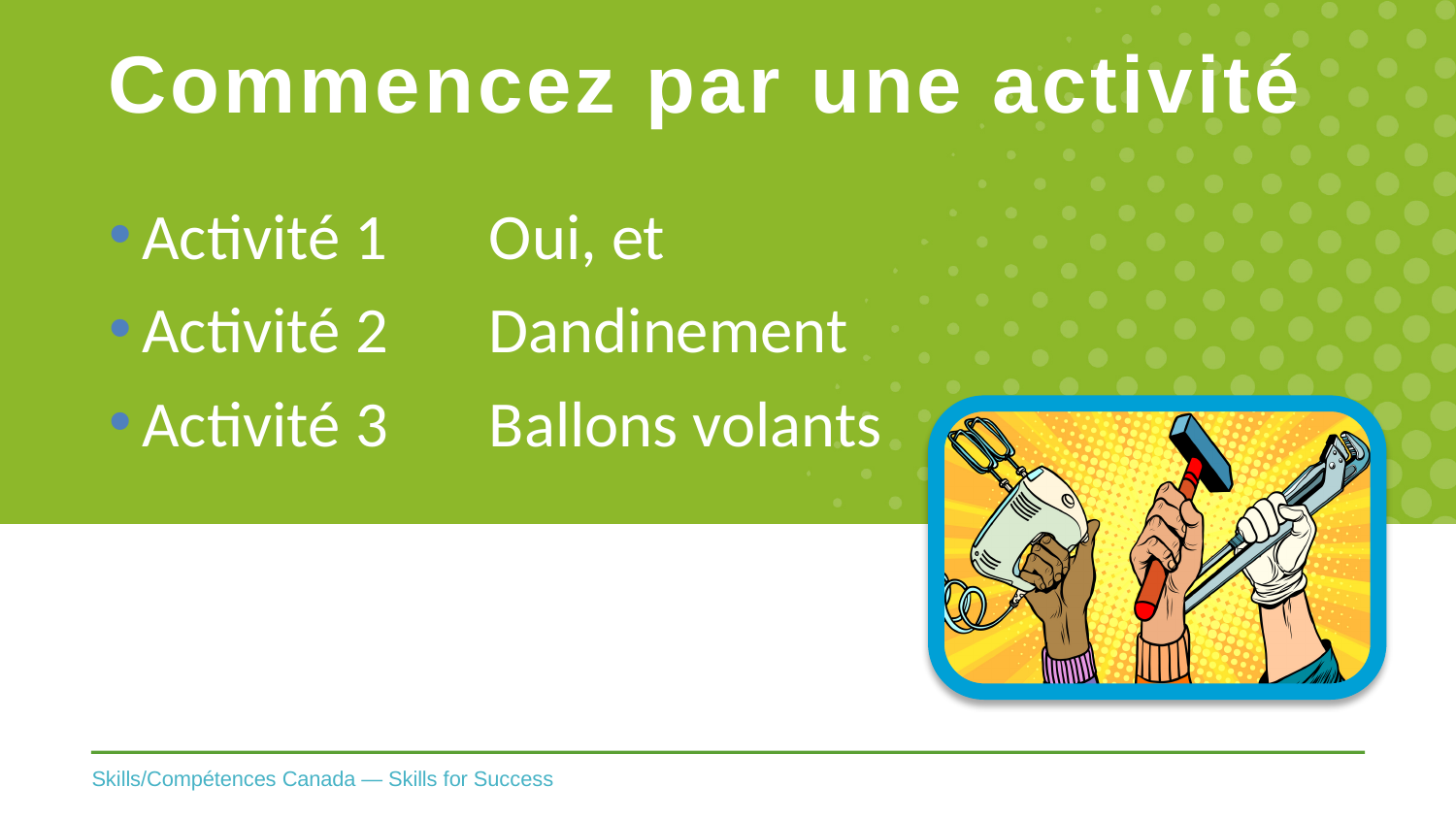

# Commencez par une activité
Activité 1  	Oui, et
Activité 2	Dandinement
Activité 3	Ballons volants